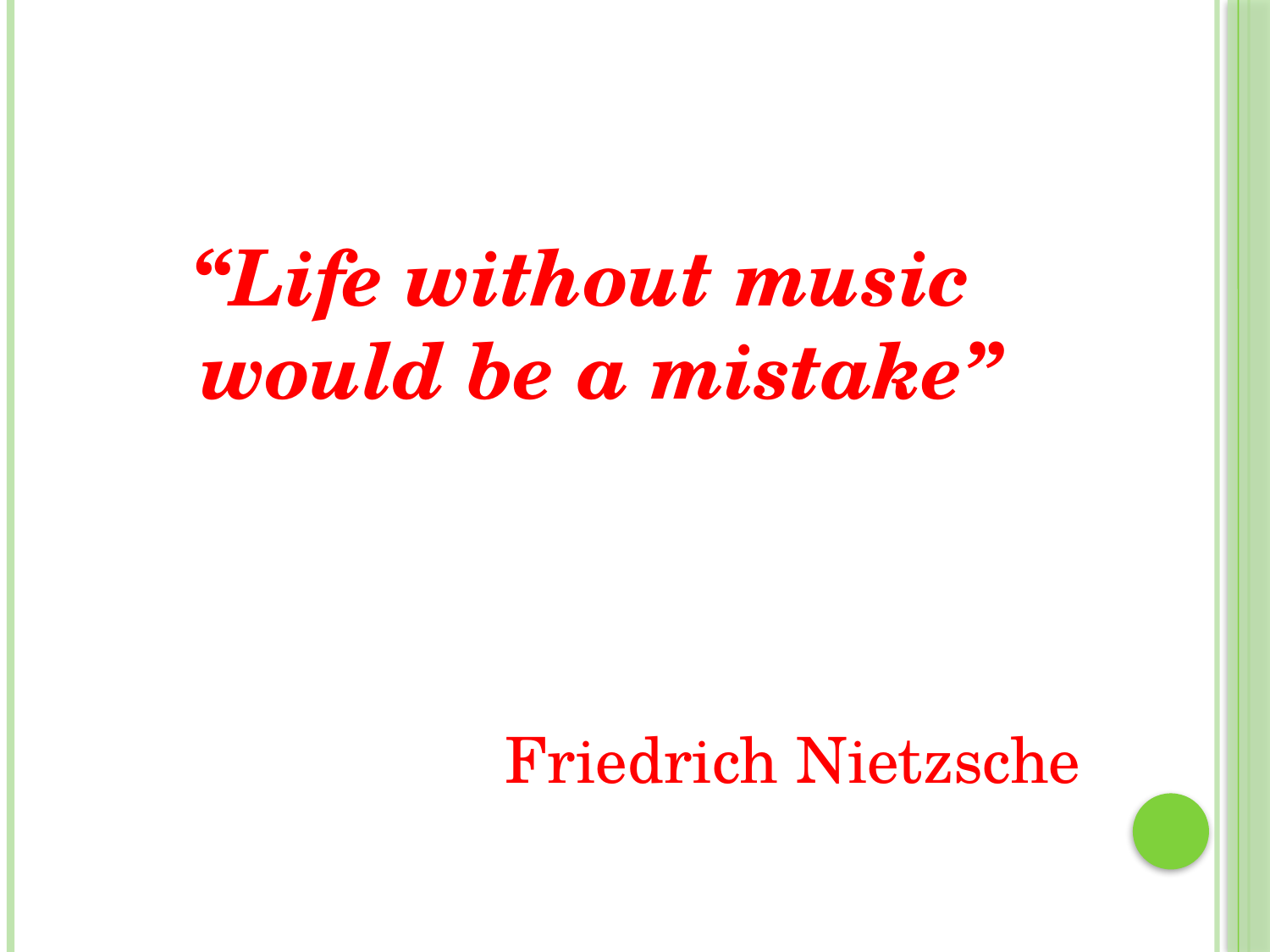

“Life without music would be a mistake”

                        Friedrich Nietzsche